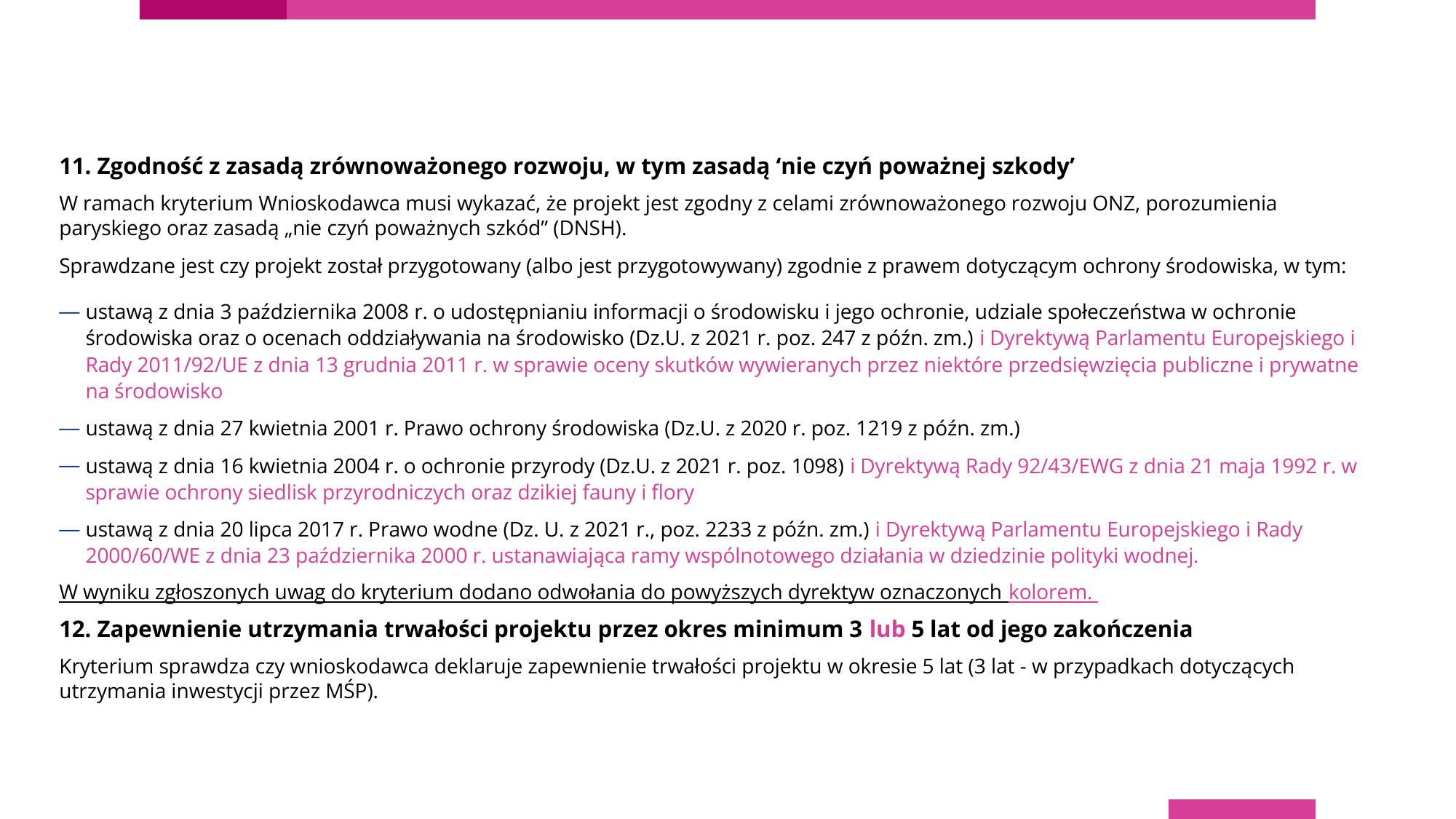

# Kryteria formalne
11. Zgodność z zasadą zrównoważonego rozwoju, w tym zasadą ‘nie czyń poważnej szkody’
W ramach kryterium Wnioskodawca musi wykazać, że projekt jest zgodny z celami zrównoważonego rozwoju ONZ, porozumienia paryskiego oraz zasadą „nie czyń poważnych szkód” (DNSH).
Sprawdzane jest czy projekt został przygotowany (albo jest przygotowywany) zgodnie z prawem dotyczącym ochrony środowiska, w tym:
ustawą z dnia 3 października 2008 r. o udostępnianiu informacji o środowisku i jego ochronie, udziale społeczeństwa w ochronie środowiska oraz o ocenach oddziaływania na środowisko (Dz.U. z 2021 r. poz. 247 z późn. zm.) i Dyrektywą Parlamentu Europejskiego i Rady 2011/92/UE z dnia 13 grudnia 2011 r. w sprawie oceny skutków wywieranych przez niektóre przedsięwzięcia publiczne i prywatne na środowisko
ustawą z dnia 27 kwietnia 2001 r. Prawo ochrony środowiska (Dz.U. z 2020 r. poz. 1219 z późn. zm.)
ustawą z dnia 16 kwietnia 2004 r. o ochronie przyrody (Dz.U. z 2021 r. poz. 1098) i Dyrektywą Rady 92/43/EWG z dnia 21 maja 1992 r. w sprawie ochrony siedlisk przyrodniczych oraz dzikiej fauny i flory
ustawą z dnia 20 lipca 2017 r. Prawo wodne (Dz. U. z 2021 r., poz. 2233 z późn. zm.) i Dyrektywą Parlamentu Europejskiego i Rady 2000/60/WE z dnia 23 października 2000 r. ustanawiająca ramy wspólnotowego działania w dziedzinie polityki wodnej.
W wyniku zgłoszonych uwag do kryterium dodano odwołania do powyższych dyrektyw oznaczonych kolorem.
12. Zapewnienie utrzymania trwałości projektu przez okres minimum 3 lub 5 lat od jego zakończenia
Kryterium sprawdza czy wnioskodawca deklaruje zapewnienie trwałości projektu w okresie 5 lat (3 lat - w przypadkach dotyczących utrzymania inwestycji przez MŚP).